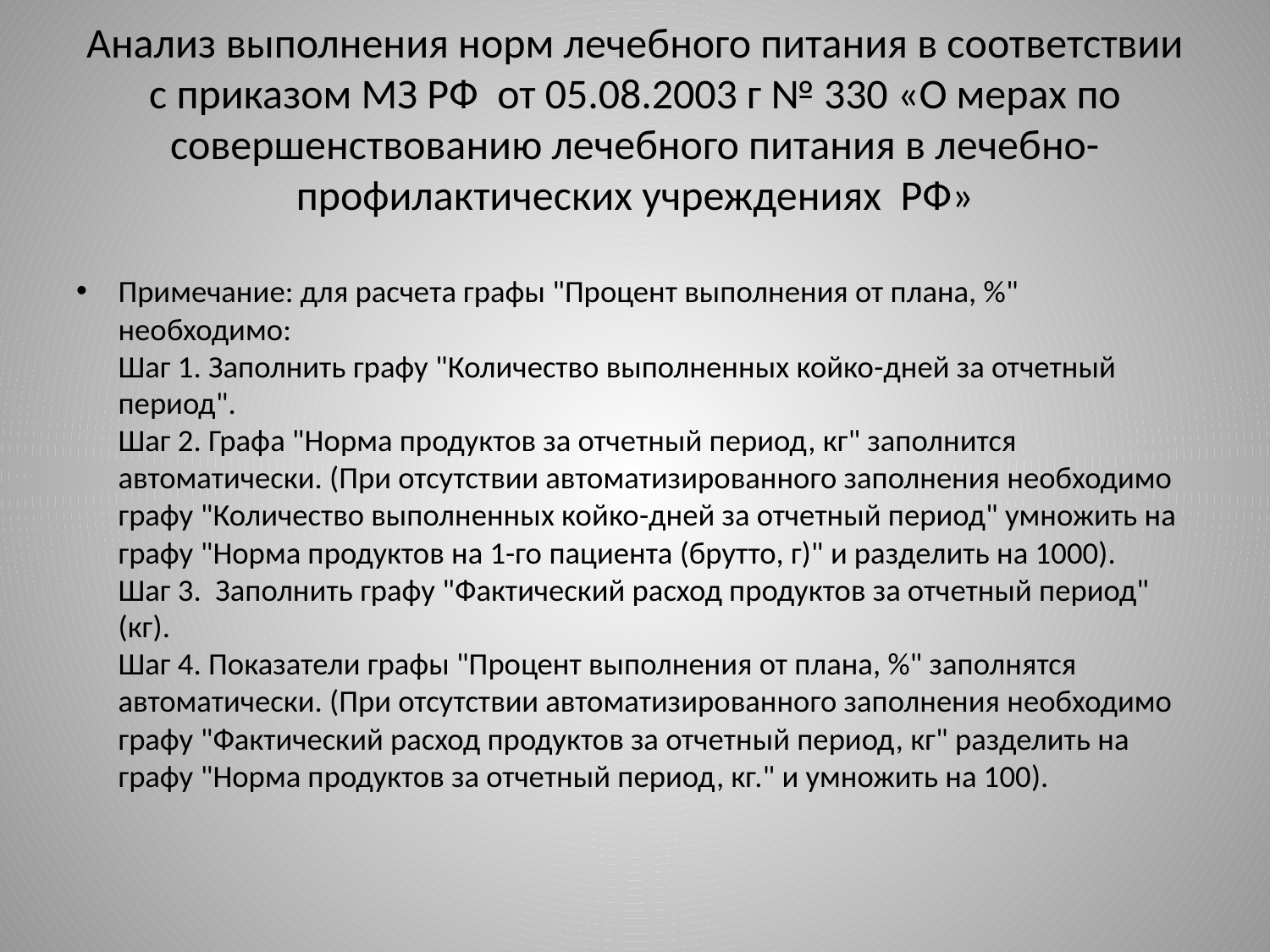

# Анализ выполнения норм лечебного питания в соответствии с приказом МЗ РФ  от 05.08.2003 г № 330 «О мерах по совершенствованию лечебного питания в лечебно-профилактических учреждениях  РФ»

Примечание: для расчета графы "Процент выполнения от плана, %" необходимо:
Шаг 1. Заполнить графу "Количество выполненных койко-дней за отчетный период".
Шаг 2. Графа "Норма продуктов за отчетный период, кг" заполнится автоматически. (При отсутствии автоматизированного заполнения необходимо графу "Количество выполненных койко-дней за отчетный период" умножить на графу "Норма продуктов на 1-го пациента (брутто, г)" и разделить на 1000).
Шаг 3.  Заполнить графу "Фактический расход продуктов за отчетный период" (кг).
Шаг 4. Показатели графы "Процент выполнения от плана, %" заполнятся автоматически. (При отсутствии автоматизированного заполнения необходимо графу "Фактический расход продуктов за отчетный период, кг" разделить на графу "Норма продуктов за отчетный период, кг." и умножить на 100).